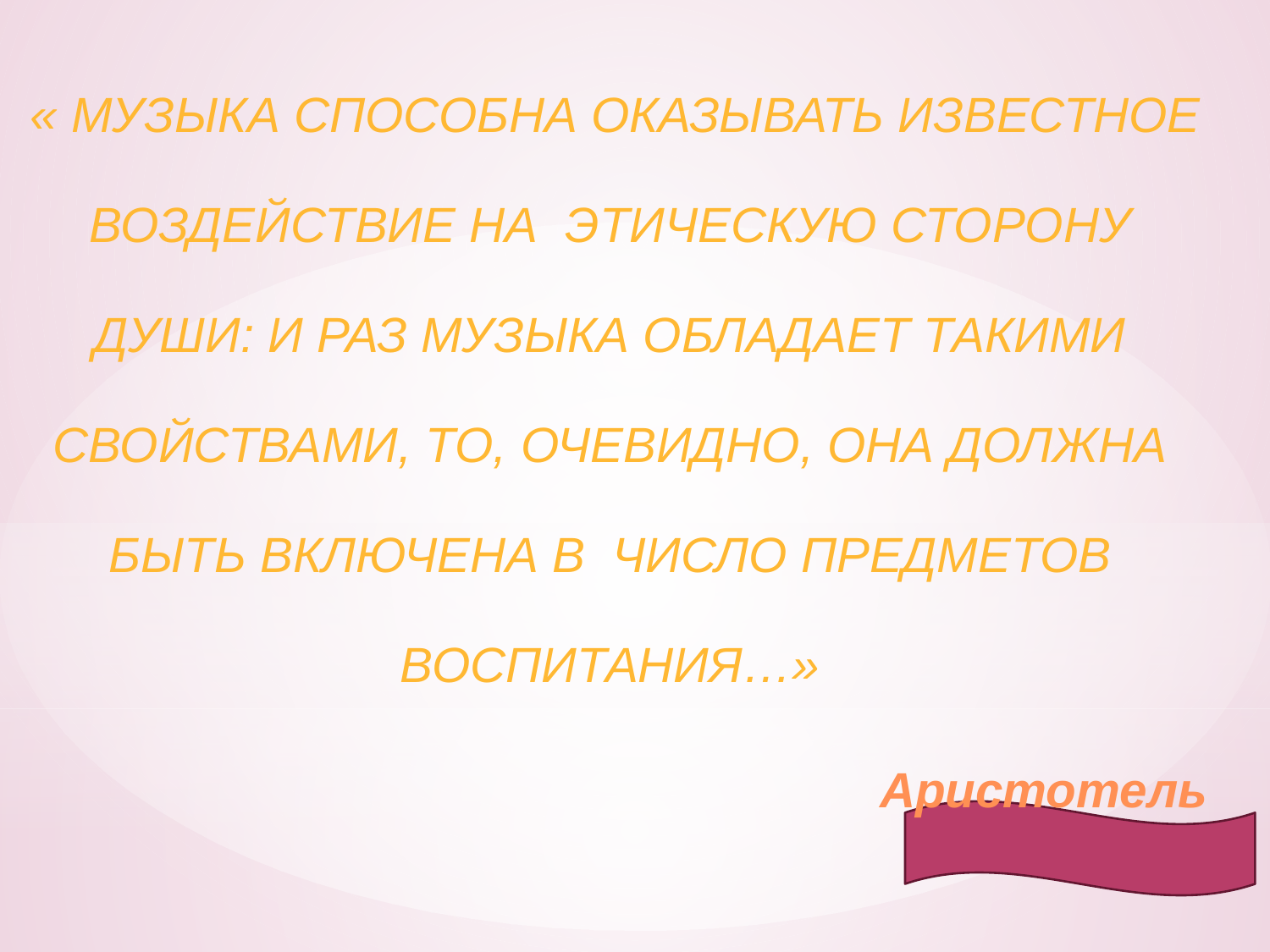

« Музыка способна оказывать известное воздействие на  этическую сторону души: и раз музыка обладает такими свойствами, то, очевидно, она должна быть включена в  число предметов воспитания…»
Аристотель